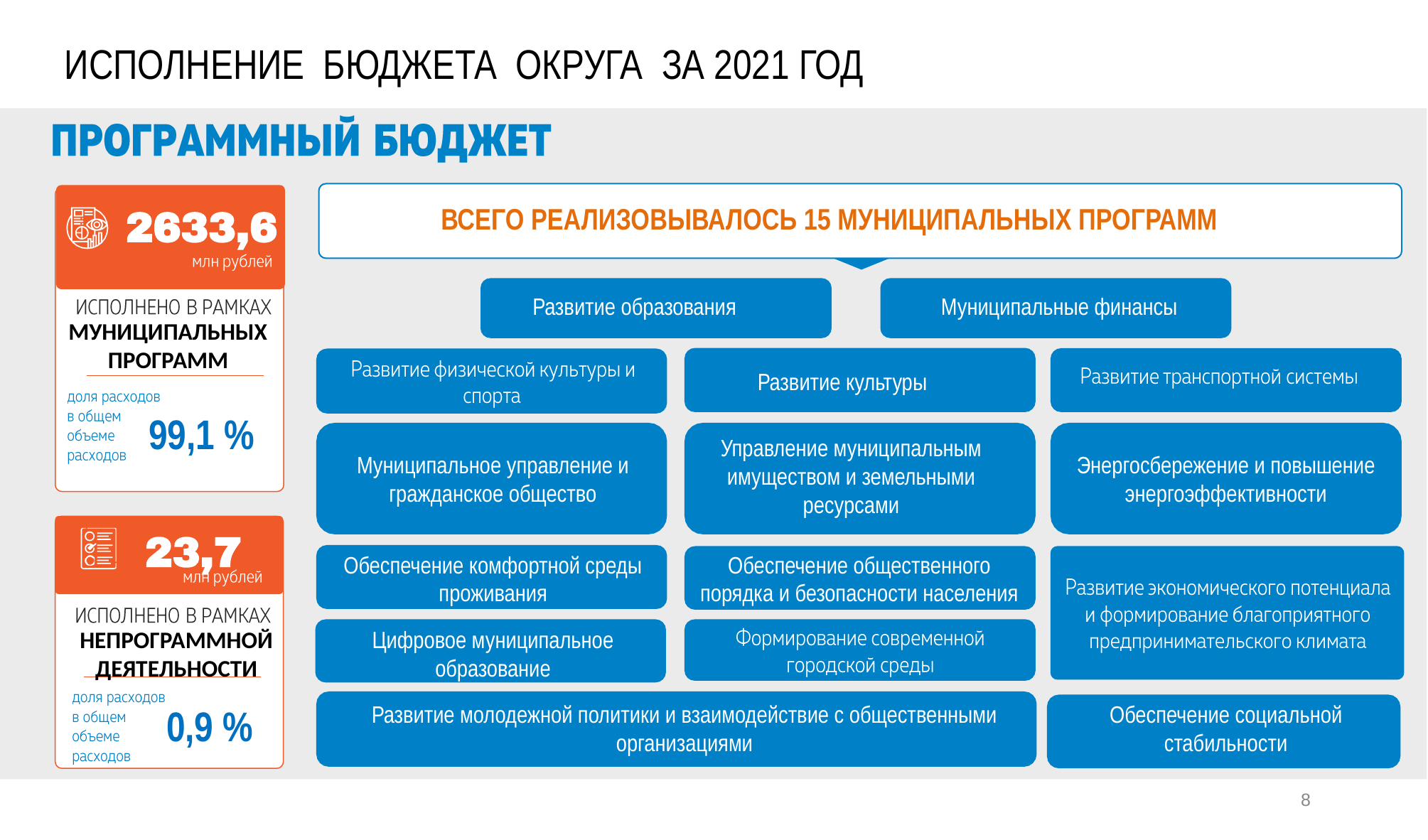

ИСПОЛНЕНИЕ  БЮДЖЕТА  ОКРУГА  ЗА 2021 ГОД

2633,6
ВСЕГО РЕАЛИЗОВЫВАЛОСЬ 15 МУНИЦИПАЛЬНЫХ ПРОГРАММ

Развитие образования
Муниципальные финансы
МУНИЦИПАЛЬНЫХ ПРОГРАММ

Развитие культуры

99,1 %

Управление муниципальным имуществом и земельными ресурсами
Муниципальное управление и гражданское общество
Энергосбережение и повышение энергоэффективности

23,7

Обеспечение комфортной среды проживания
Обеспечение общественного порядка и безопасности населения

НЕПРОГРАММНОЙ ДЕЯТЕЛЬНОСТИ
Цифровое муниципальное образование

0,9 %
Развитие молодежной политики и взаимодействие с общественными организациями

Обеспечение социальной стабильности
8